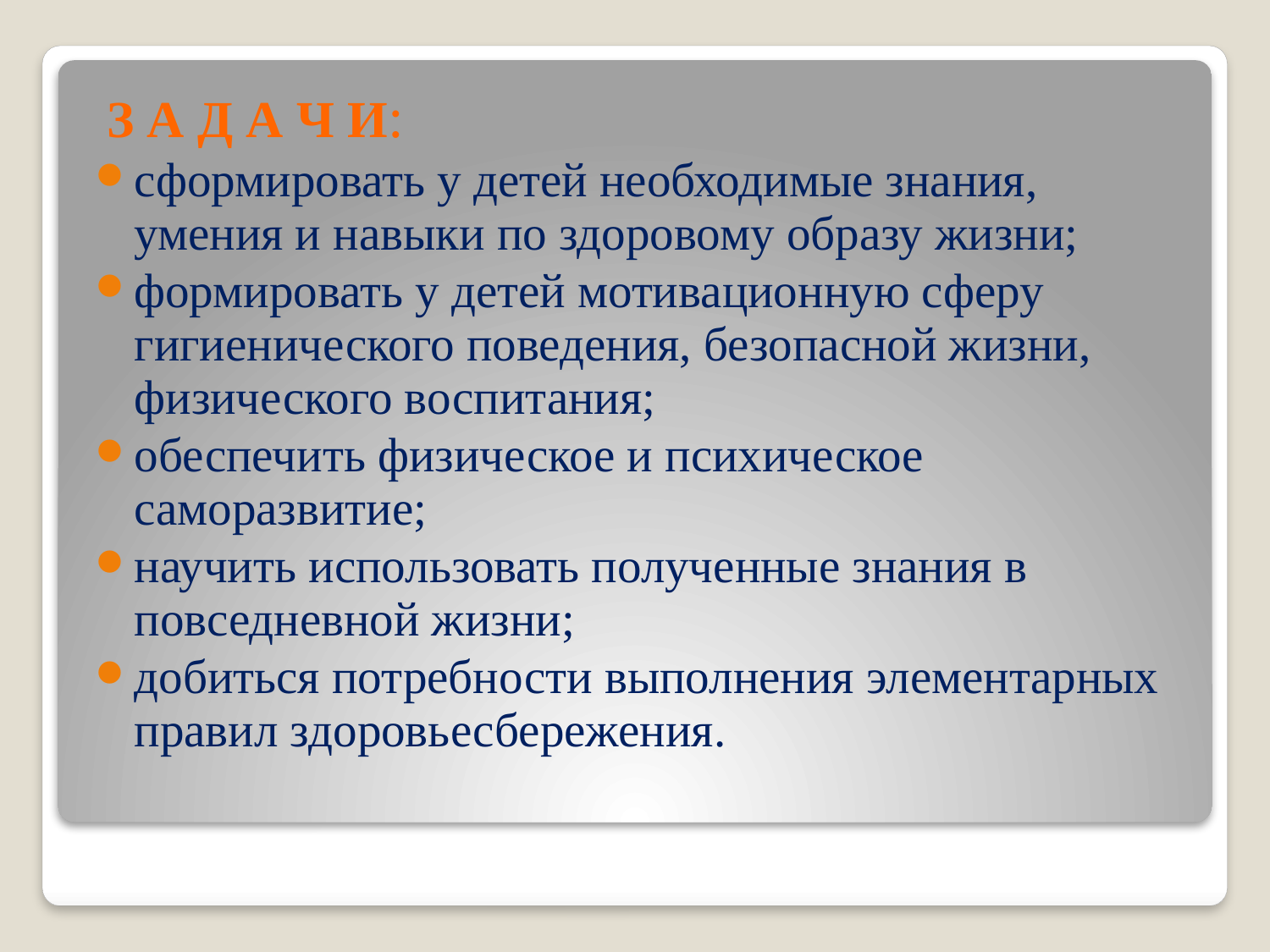

З А Д А Ч И:
сформировать у детей необходимые знания, умения и навыки по здоровому образу жизни;
формировать у детей мотивационную сферу гигиенического поведения, безопасной жизни, физического воспитания;
обеспечить физическое и психическое саморазвитие;
научить использовать полученные знания в повседневной жизни;
добиться потребности выполнения элементарных правил здоровьесбережения.
#